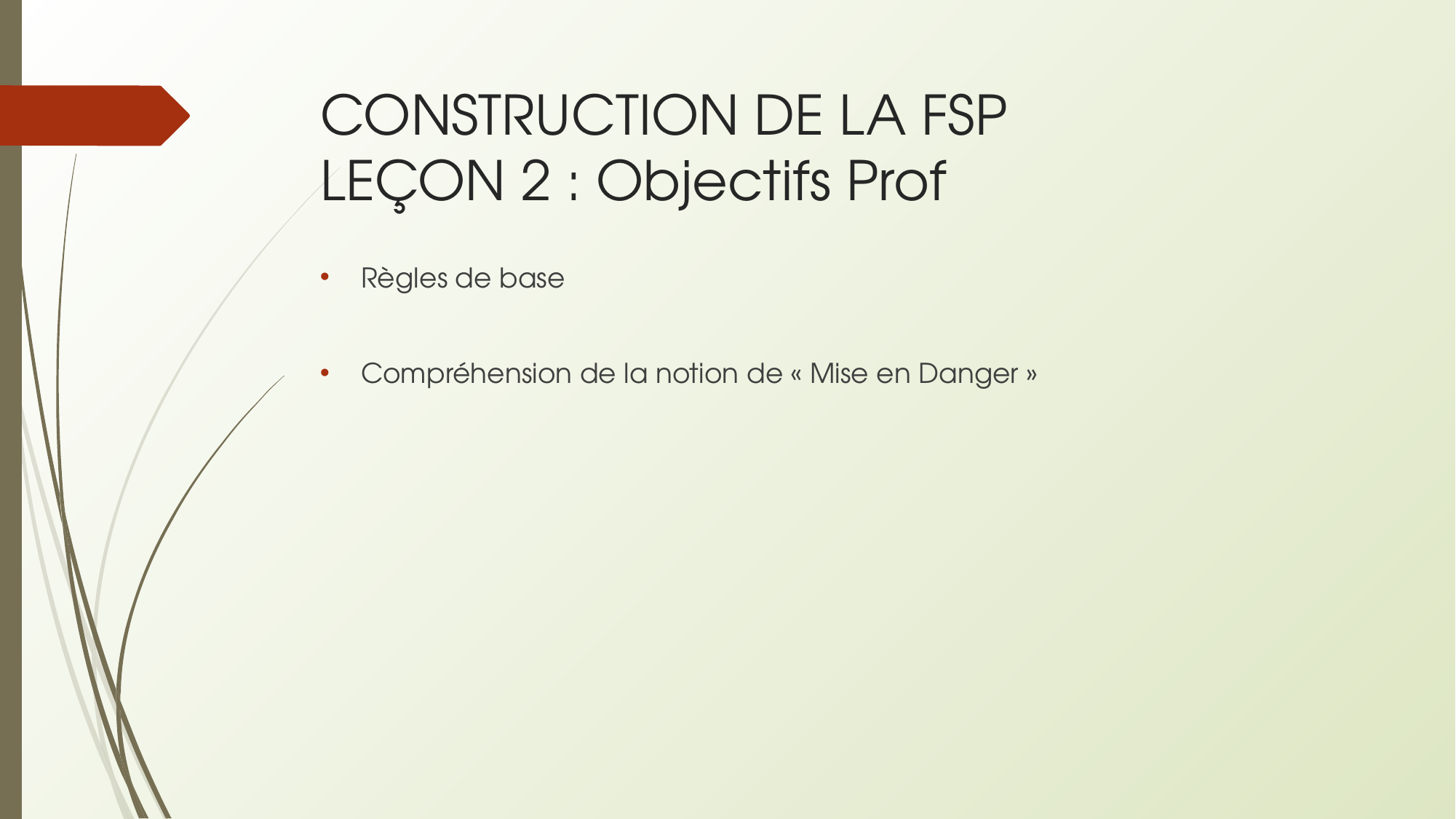

# CONSTRUCTION DE LA FSP LEÇON 2 : Objectifs Prof
Règles de base

Compréhension de la notion de « Mise en Danger »